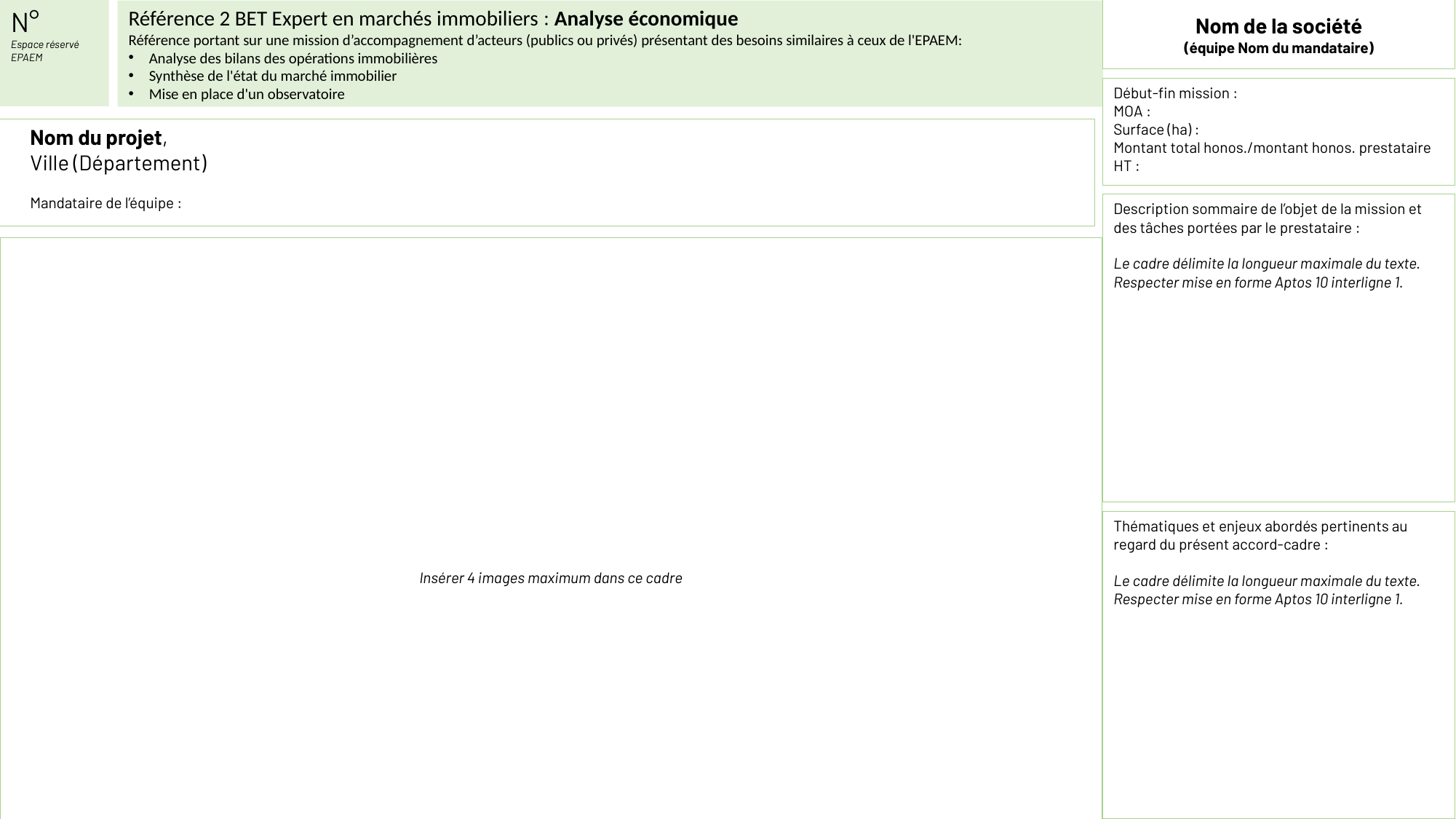

N°
Espace réservé EPAEM
Nom de la société
(équipe Nom du mandataire)
Référence 2 BET Expert en marchés immobiliers : Analyse économique
Référence portant sur une mission d’accompagnement d’acteurs (publics ou privés) présentant des besoins similaires à ceux de l'EPAEM:
Analyse des bilans des opérations immobilières
Synthèse de l'état du marché immobilier
Mise en place d'un observatoire
Début-fin mission :
MOA :
Surface (ha) :
Montant total honos./montant honos. prestataire HT :
Nom du projet,
Ville (Département)

Mandataire de l’équipe :
Description sommaire de l’objet de la mission et des tâches portées par le prestataire :

Le cadre délimite la longueur maximale du texte. Respecter mise en forme Aptos 10 interligne 1.
Insérer 4 images maximum dans ce cadre
Thématiques et enjeux abordés pertinents au regard du présent accord-cadre :

Le cadre délimite la longueur maximale du texte. Respecter mise en forme Aptos 10 interligne 1.